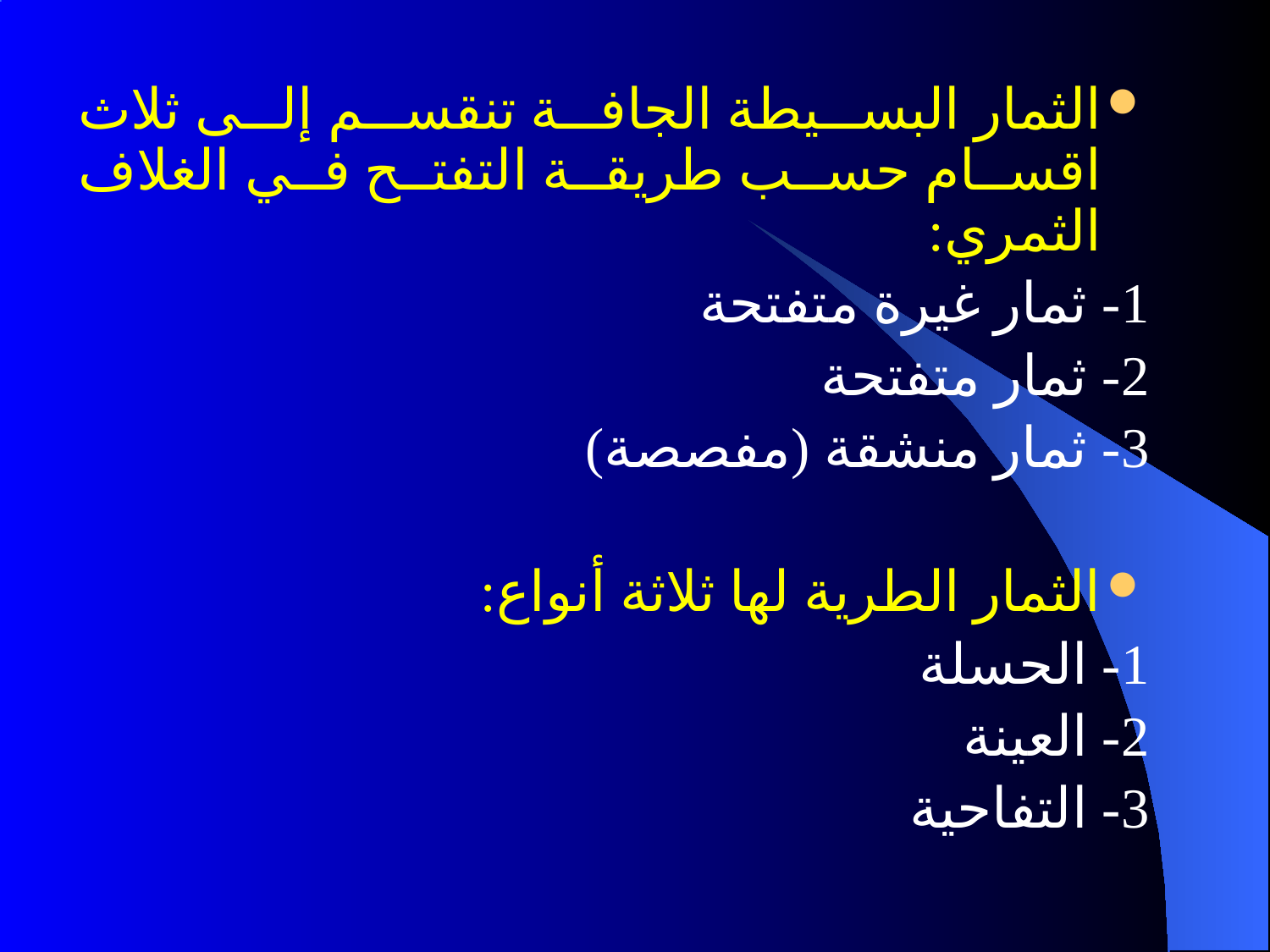

الثمار البسيطة الجافة تنقسم إلى ثلاث اقسام حسب طريقة التفتح في الغلاف الثمري:
1- ثمار غيرة متفتحة
2- ثمار متفتحة
3- ثمار منشقة (مفصصة)

الثمار الطرية لها ثلاثة أنواع:
1- الحسلة
2- العينة
3- التفاحية